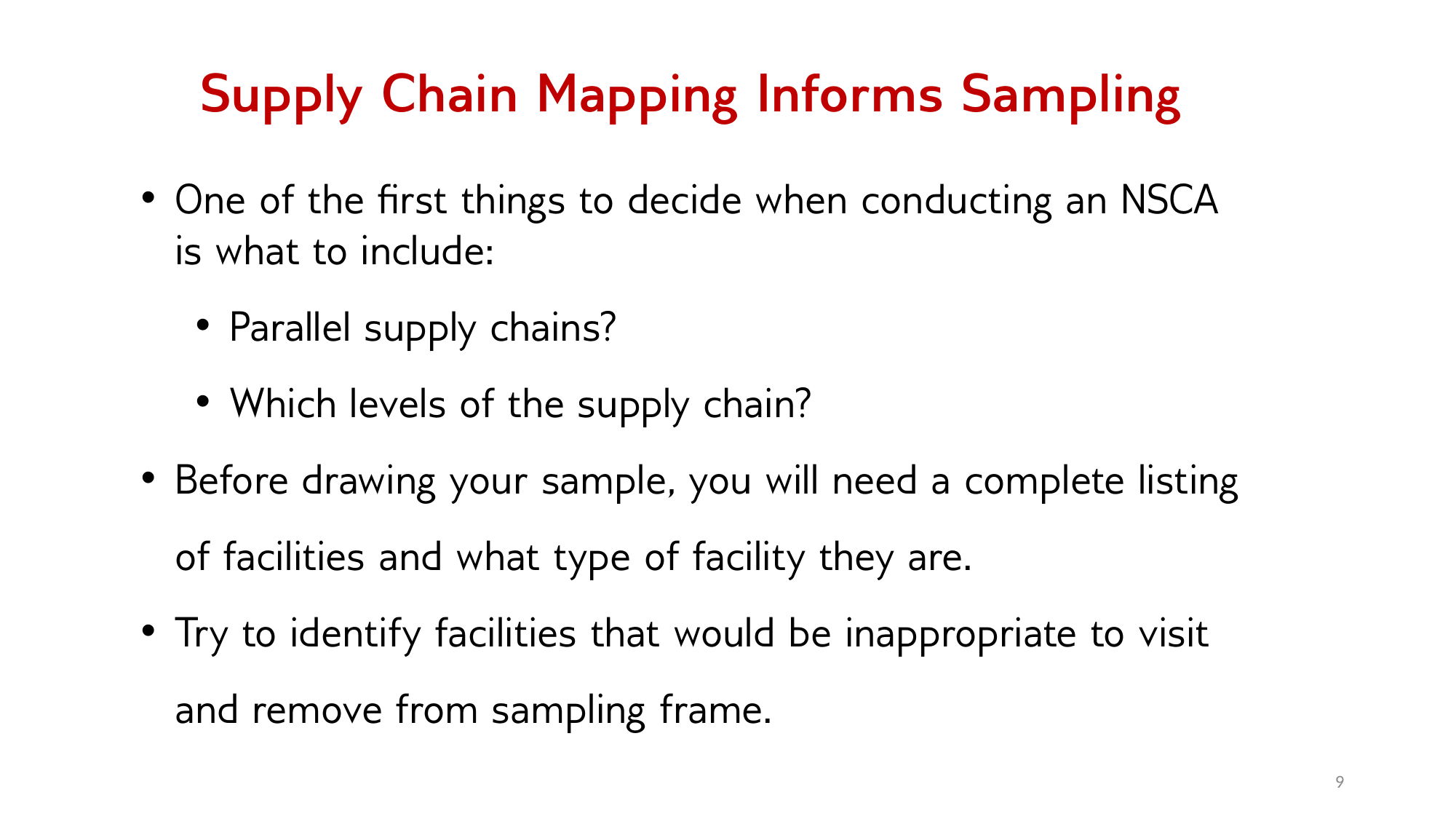

# Supply Chain Mapping Informs Sampling
One of the first things to decide when conducting an NSCA is what to include:
Parallel supply chains?
Which levels of the supply chain?
Before drawing your sample, you will need a complete listing of facilities and what type of facility they are.
Try to identify facilities that would be inappropriate to visit and remove from sampling frame.
9